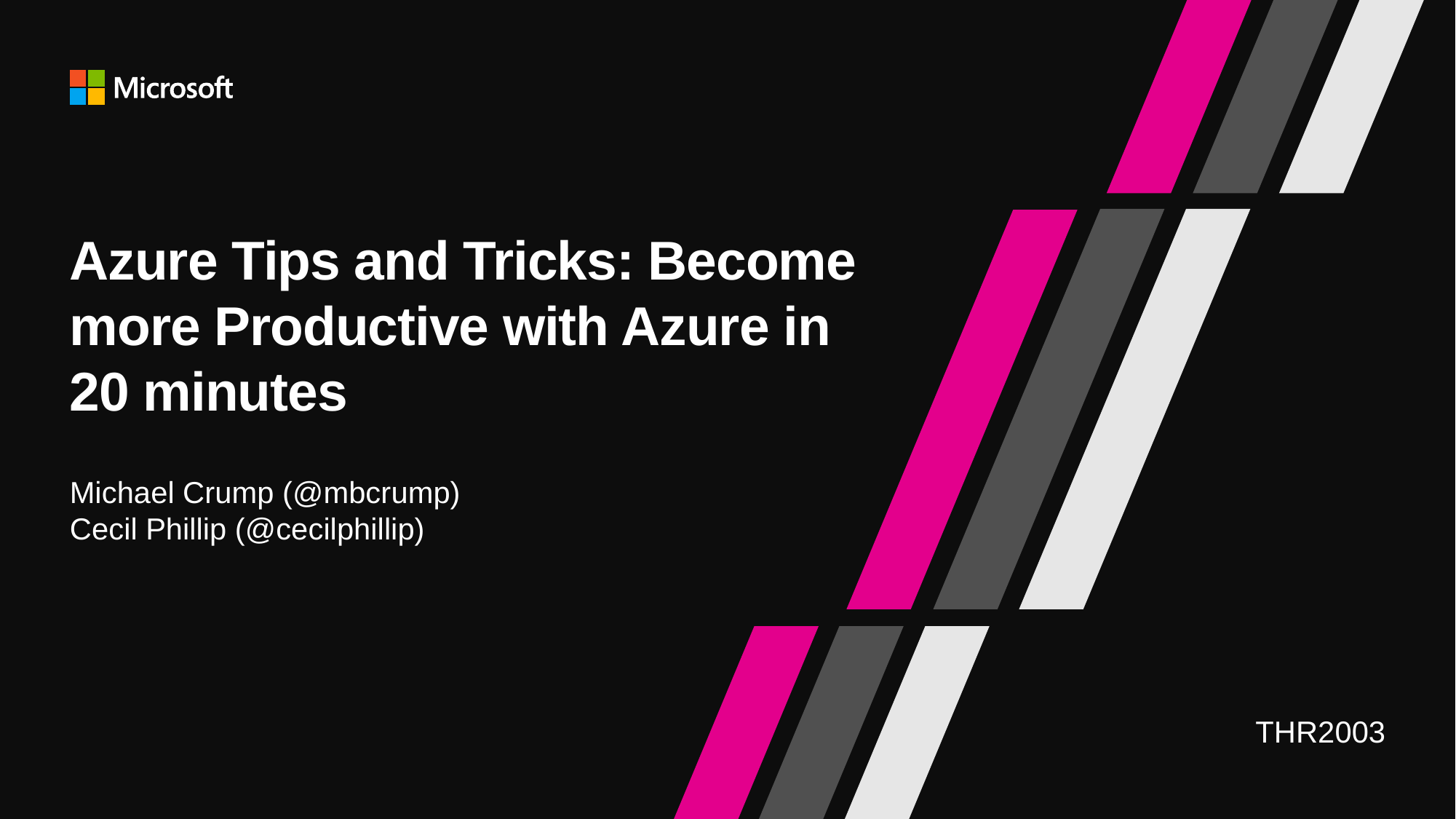

# Azure Tips and Tricks: Become more Productive with Azure in 20 minutes
Michael Crump (@mbcrump)
Cecil Phillip (@cecilphillip)
THR2003